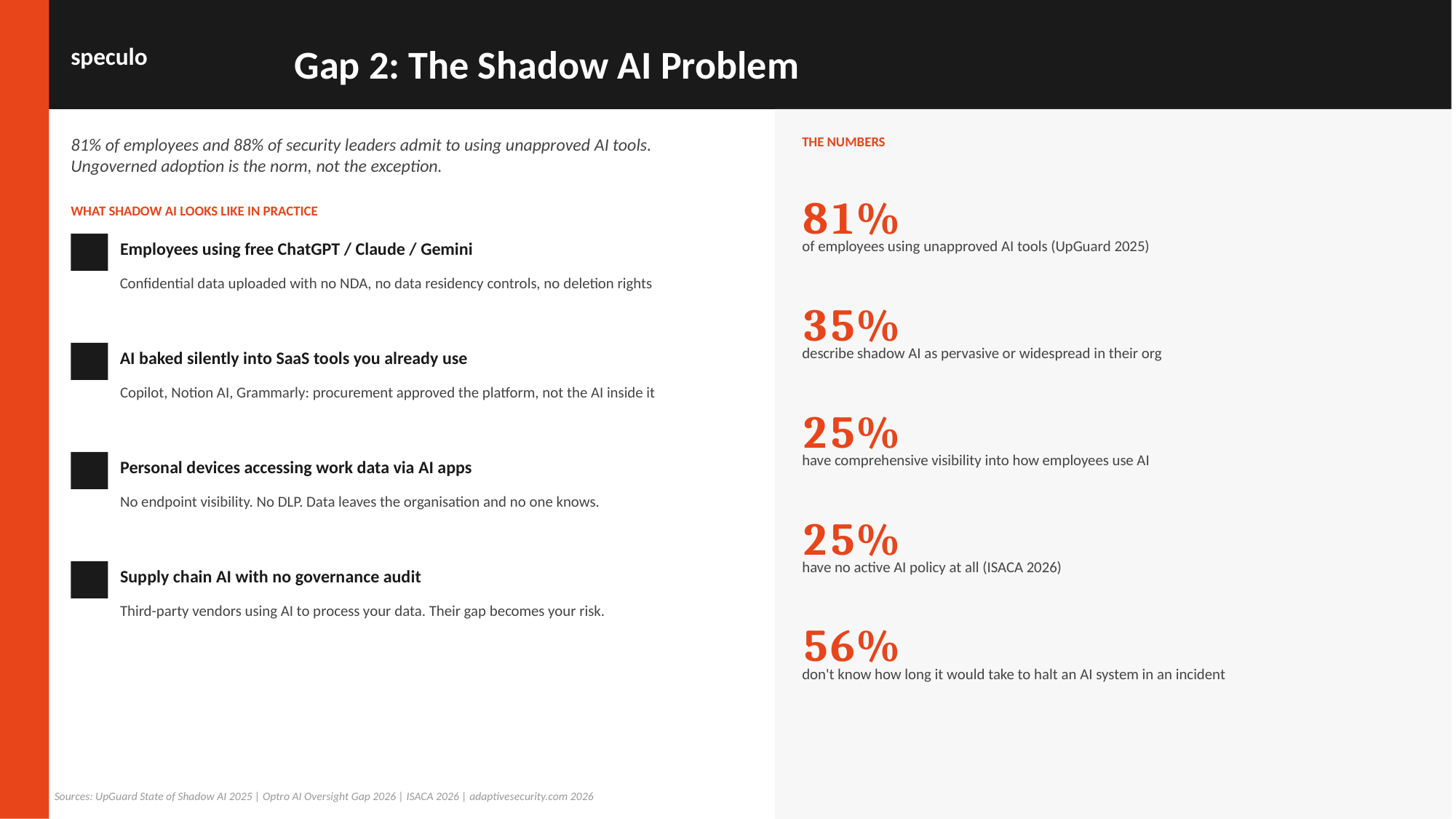

Gap 2: The Shadow AI Problem
speculo

THE NUMBERS
81% of employees and 88% of security leaders admit to using unapproved AI tools.
Ungoverned adoption is the norm, not the exception.
81%
WHAT SHADOW AI LOOKS LIKE IN PRACTICE

of employees using unapproved AI tools (UpGuard 2025)
Employees using free ChatGPT / Claude / Gemini
Confidential data uploaded with no NDA, no data residency controls, no deletion rights
35%

describe shadow AI as pervasive or widespread in their org
AI baked silently into SaaS tools you already use
Copilot, Notion AI, Grammarly: procurement approved the platform, not the AI inside it
25%
have comprehensive visibility into how employees use AI

Personal devices accessing work data via AI apps
No endpoint visibility. No DLP. Data leaves the organisation and no one knows.
25%
have no active AI policy at all (ISACA 2026)

Supply chain AI with no governance audit
Third-party vendors using AI to process your data. Their gap becomes your risk.
56%
don't know how long it would take to halt an AI system in an incident
Sources: UpGuard State of Shadow AI 2025 | Optro AI Oversight Gap 2026 | ISACA 2026 | adaptivesecurity.com 2026